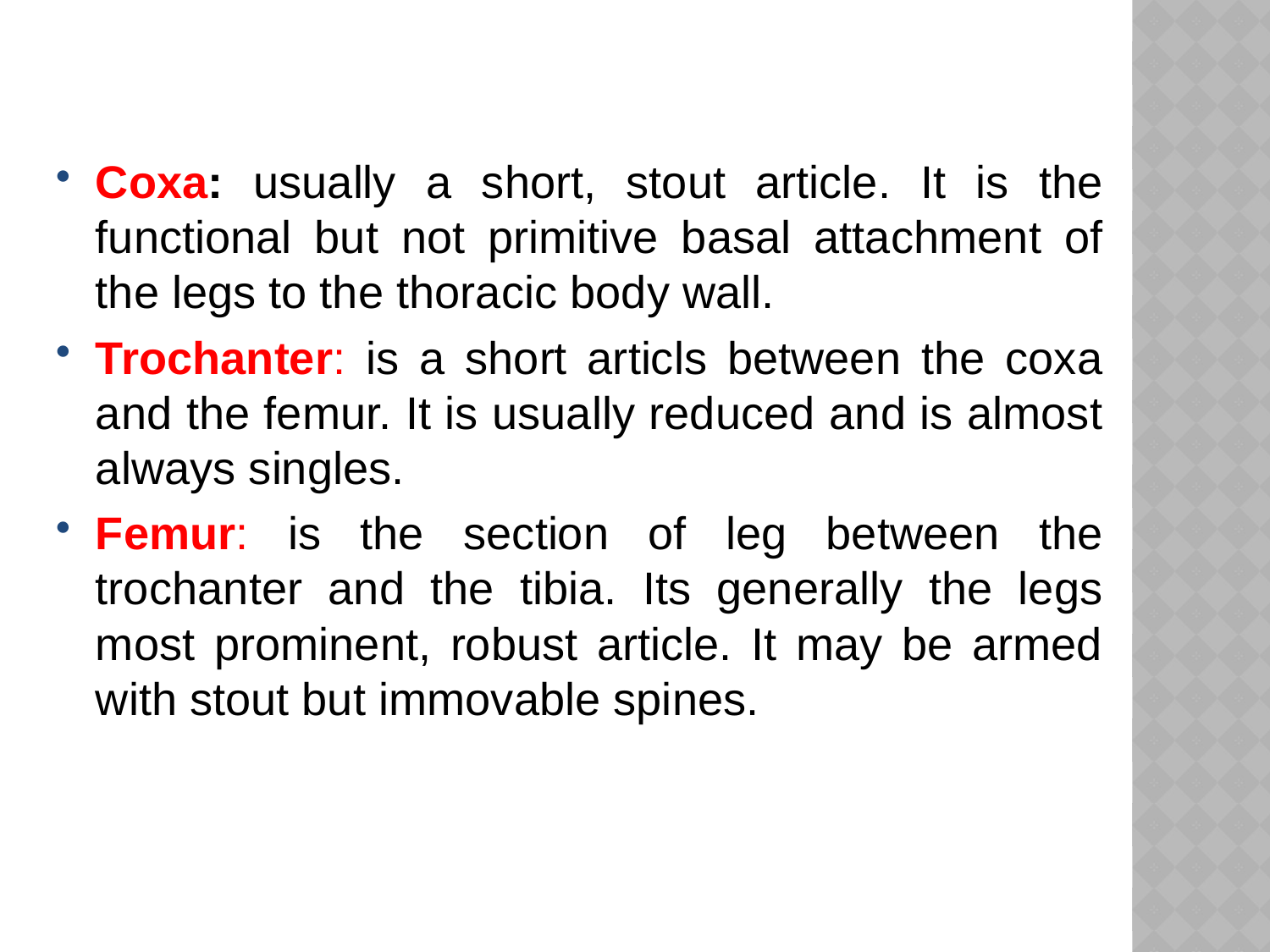

Coxa: usually a short, stout article. It is the functional but not primitive basal attachment of the legs to the thoracic body wall.
Trochanter: is a short articls between the coxa and the femur. It is usually reduced and is almost always singles.
Femur: is the section of leg between the trochanter and the tibia. Its generally the legs most prominent, robust article. It may be armed with stout but immovable spines.